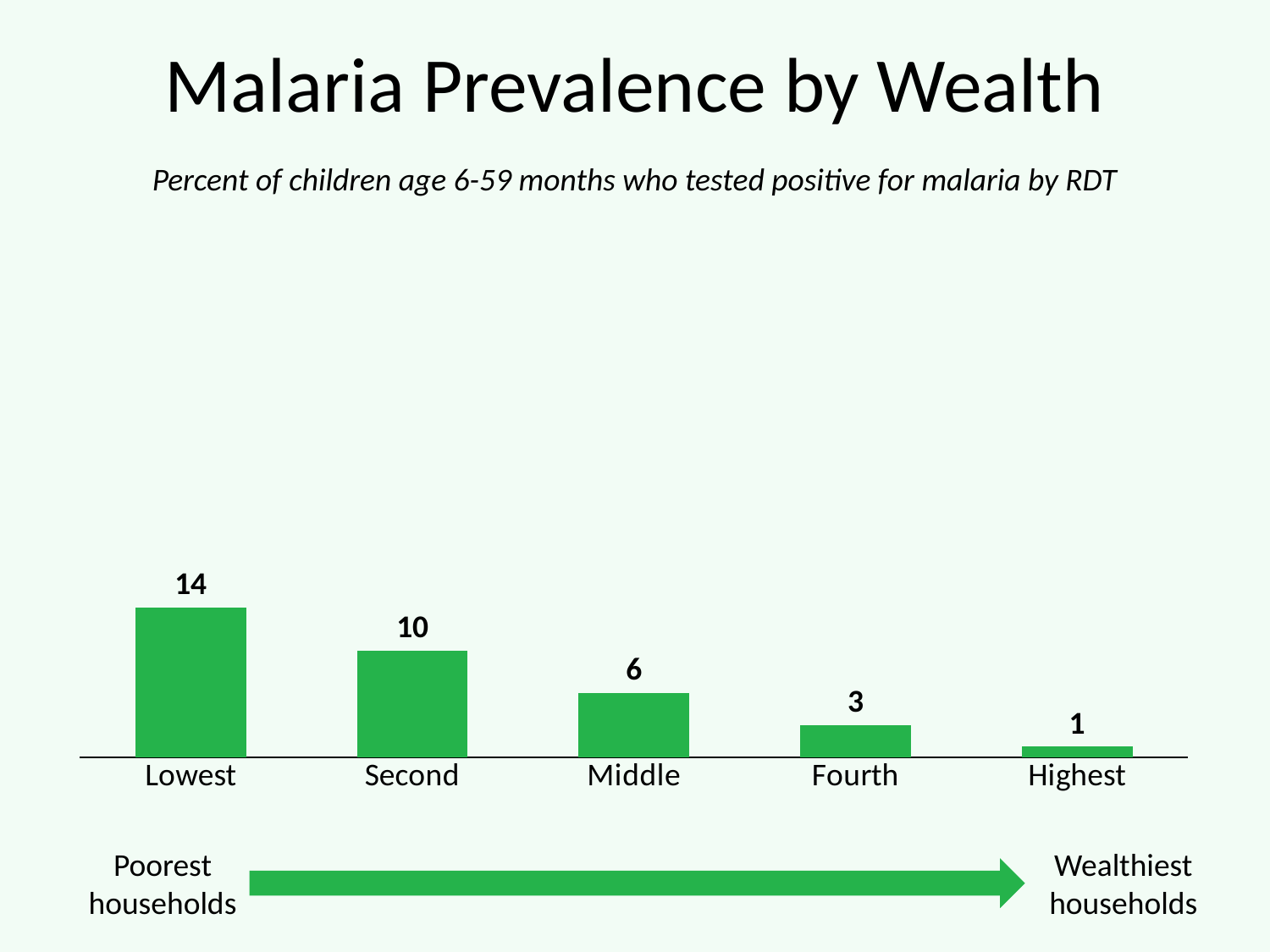

# Malaria Prevalence by Wealth
Percent of children age 6-59 months who tested positive for malaria by RDT

### Chart

| Category | Series 1 |
|---|---|
| Lowest | 14.0 |
| Second | 10.0 |
| Middle | 6.0 |
| Fourth | 3.0 |
| Highest | 1.0 |
Wealthiest households
Poorest households